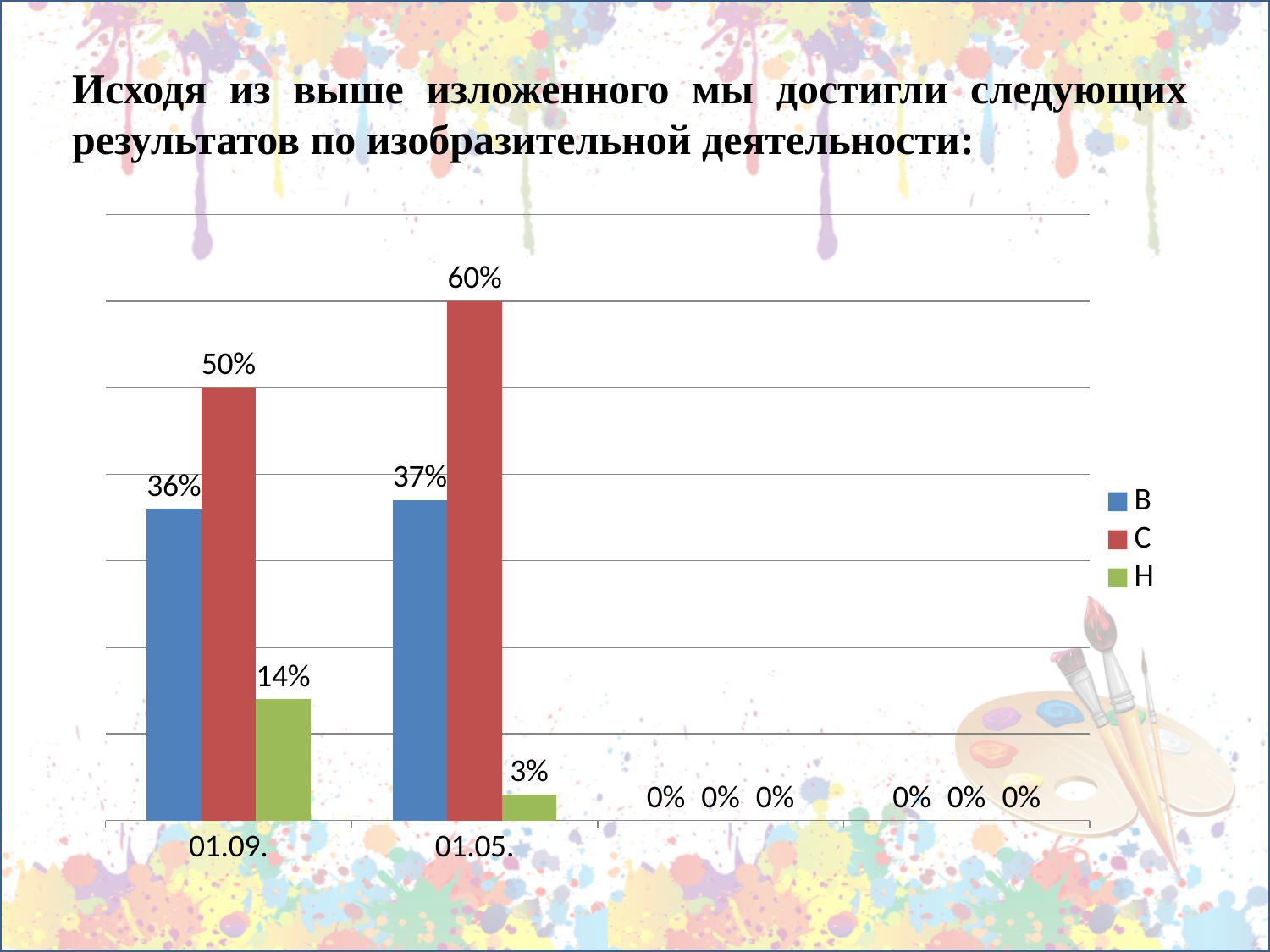

Исходя из выше изложенного мы достигли следующих результатов по изобразительной деятельности:

### Chart

| Category | В | С | Н |
|---|---|---|---|
| 01.09. | 0.3600000000000001 | 0.5 | 0.14 |
| 01.05. | 0.3700000000000001 | 0.6000000000000002 | 0.03000000000000001 |